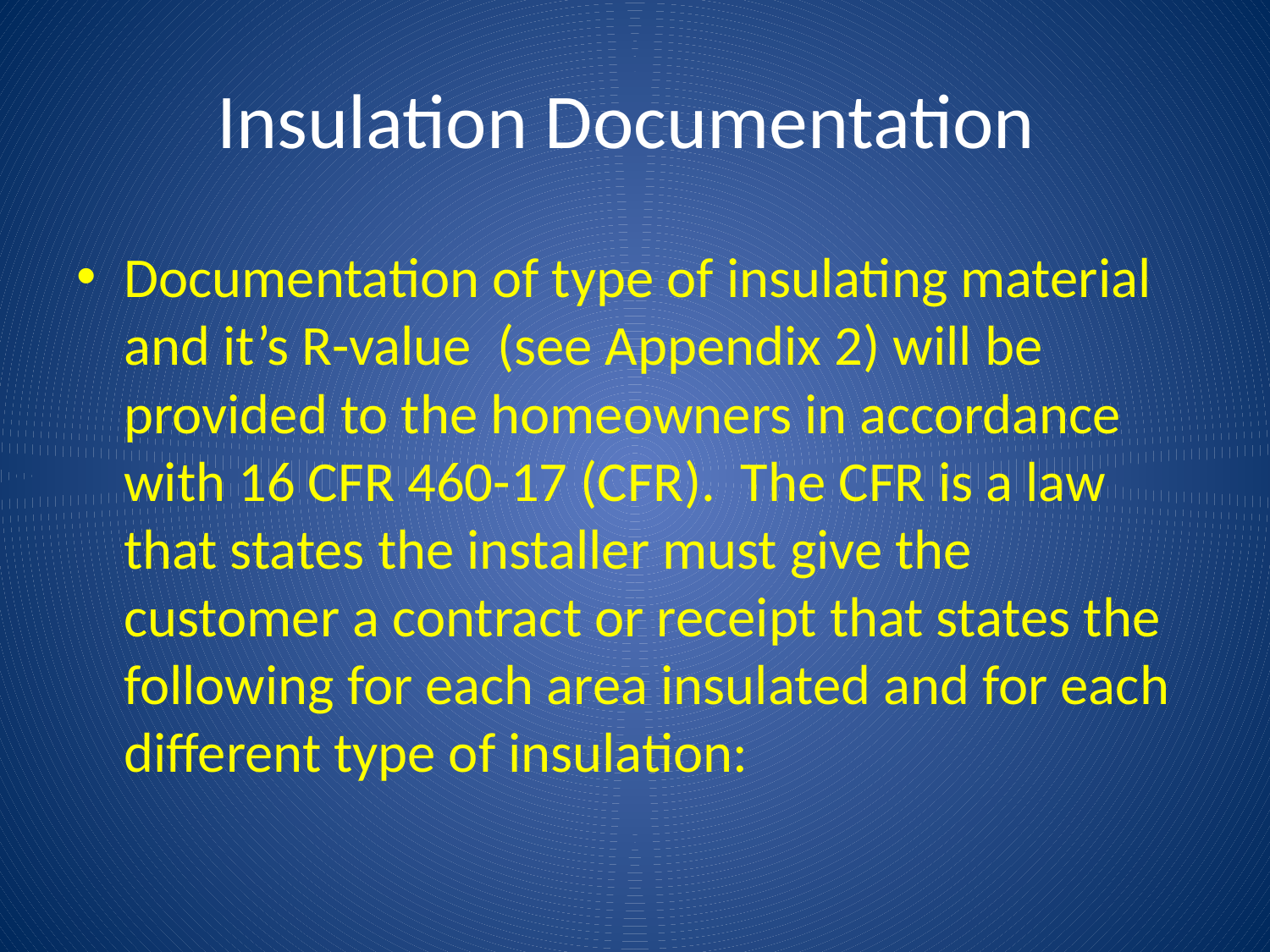

# Insulation Documentation
Documentation of type of insulating material and it’s R-value  (see Appendix 2) will be provided to the homeowners in accordance with 16 CFR 460-17 (CFR).  The CFR is a law that states the installer must give the customer a contract or receipt that states the following for each area insulated and for each different type of insulation: